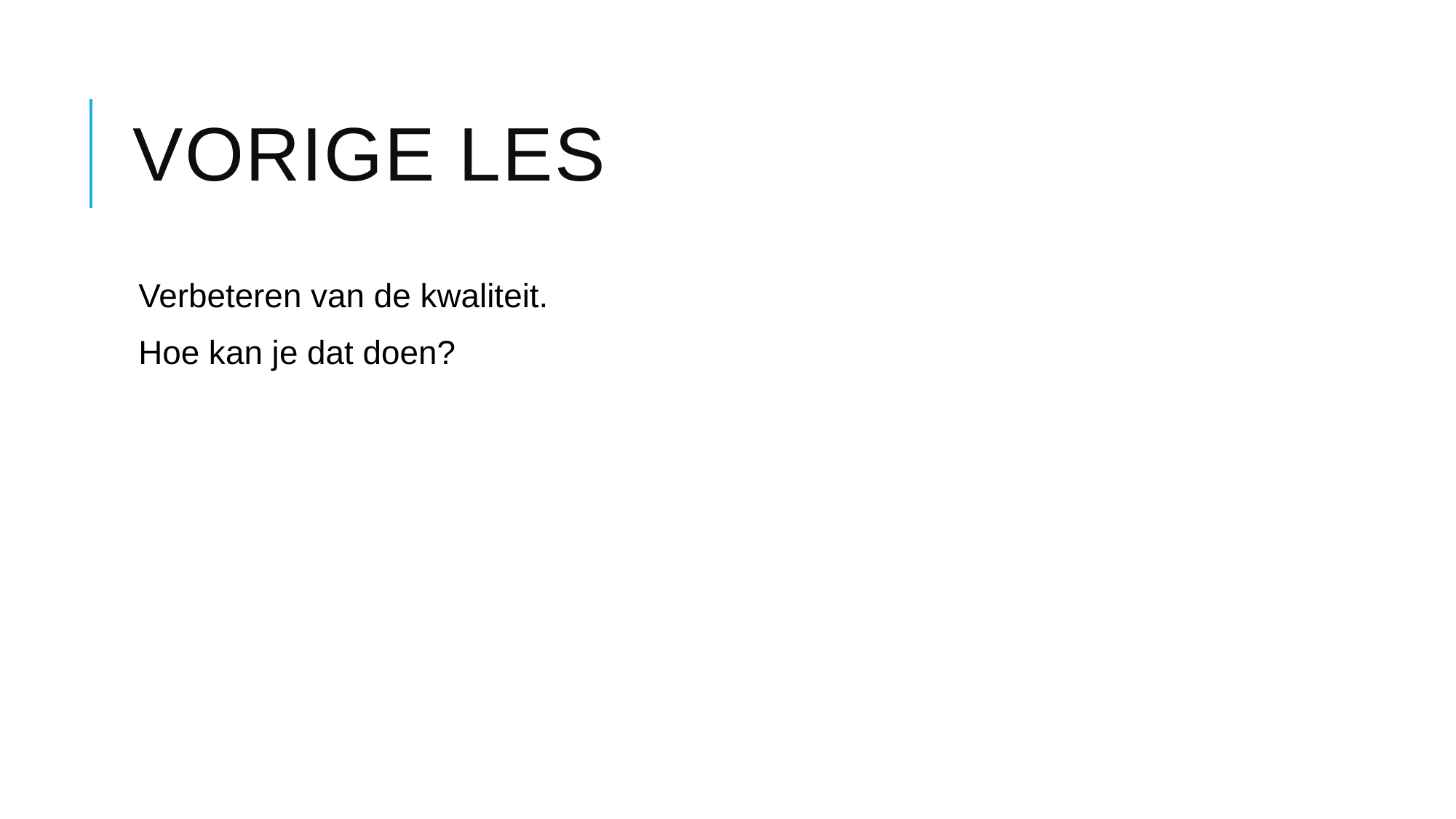

# Vorige les
Verbeteren van de kwaliteit.
Hoe kan je dat doen?